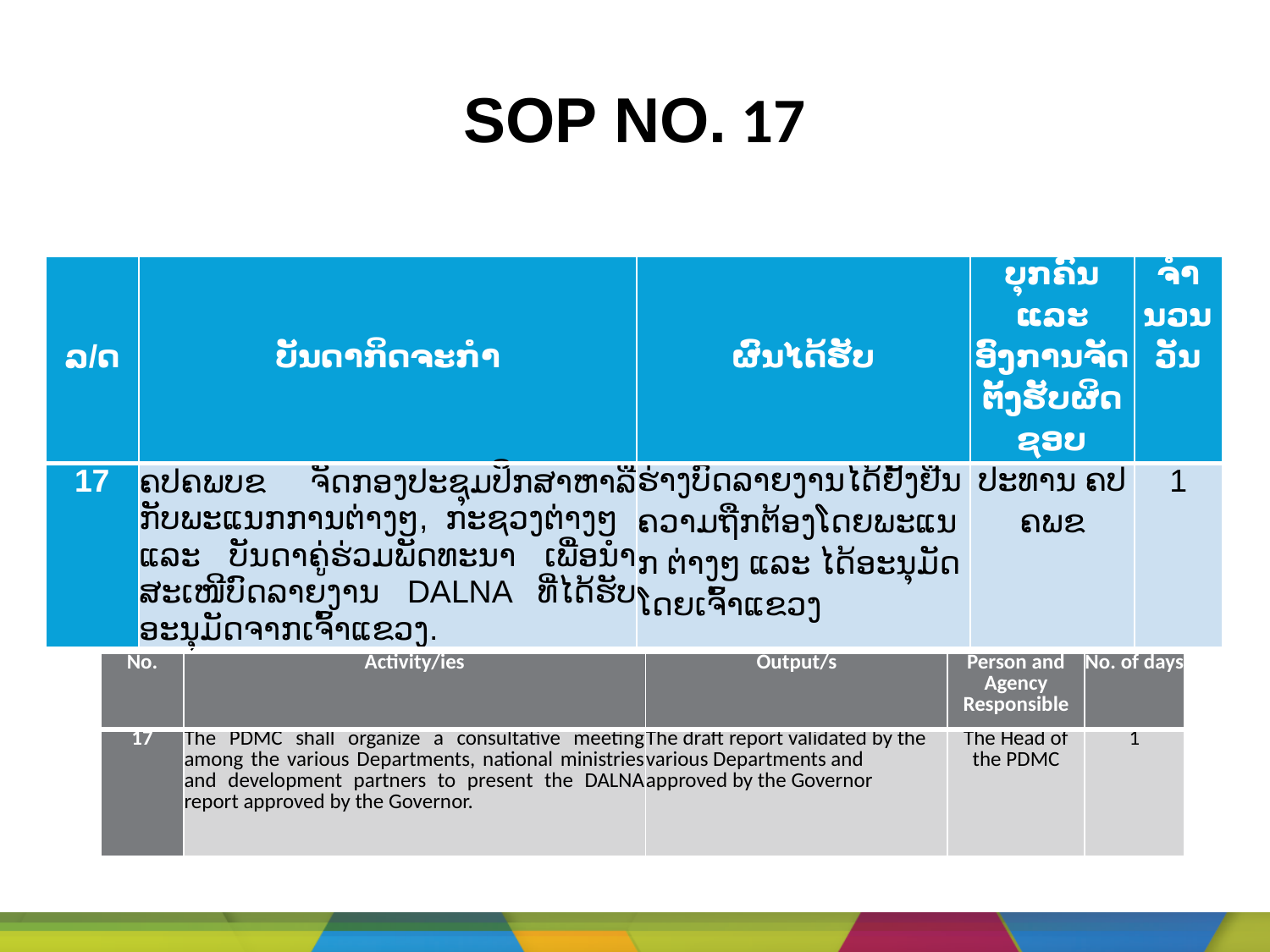

# SOP NO. 17
| ລ/ດ | ບັນດາ​ກິດຈະ​ກໍາ | ຜົນ​ໄດ້​ຮັບ | ບຸກຄົນ​ແລະ​ອົງການ​ຈັດ​ຕັ້ງ​ຮັບຜິດ ຊອບ | ຈໍານວນ​ວັນ |
| --- | --- | --- | --- | --- |
| 17 | ຄປຄພບຂ ຈັດ​ກອງ​ປະຊຸມ​ປຶກສາ​ຫາລື​ກັບ​ພະ​ແນ​ກການ​ຕ່າງໆ, ກະຊວງ​ຕ່າງໆ ​ແລະ ບັນດາ​ຄູ່​ຮ່ວມ​ພັດທະນາ ​ເພື່ອ​ນໍາ​ສະ​ເໜີ​ບົດ​ລາຍ​ງານ DALNA ທີ່​ໄດ້​ຮັບອະນຸມັດ​ຈາກ​ເຈົ້າ​ແຂວງ. | ຮ່າງ​ບົດ​ລາຍ​ງານ​ໄດ້​ຢັ້ງຢືນ​ຄວາມ​ຖືກຕ້ອງ​ໂດຍ​ພະ​ແນ​ກ ຕ່າງໆ ​ແລະ ​ໄດ້ອະນຸມັດ ​ໂດຍ​ເຈົ້າ​ແຂວງ | ປະທານ​ ຄປຄພຂ | 1 |
| No. | Activity/ies | Output/s | Person and Agency Responsible | No. of days |
| --- | --- | --- | --- | --- |
| 17 | The PDMC shall organize a consultative meeting among the various Departments, national ministries and development partners to present the DALNA report approved by the Governor. | The draft report validated by the various Departments and approved by the Governor | The Head of the PDMC | 1 |